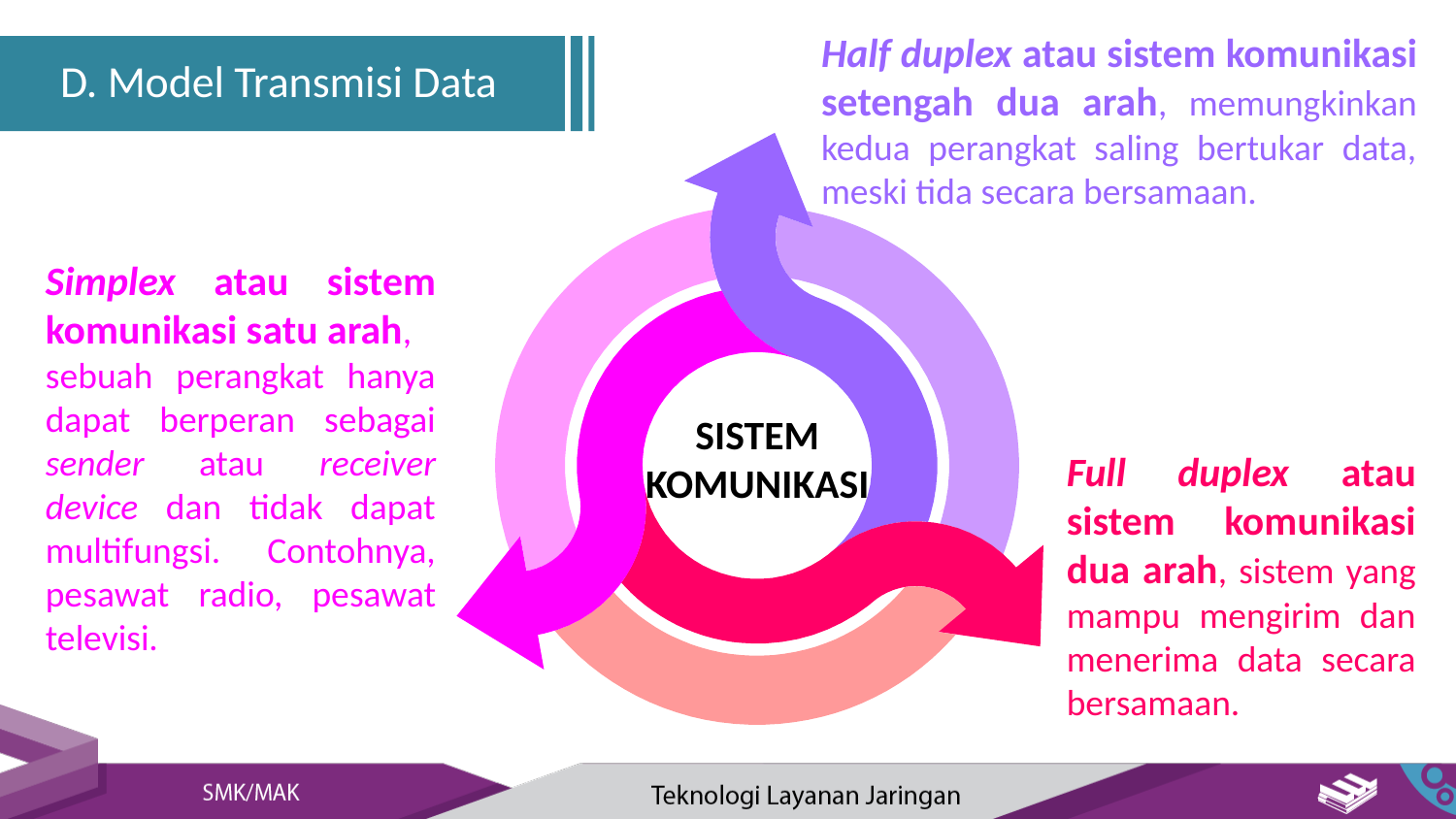

D. Model Transmisi Data
Half duplex atau sistem komunikasi setengah dua arah, memungkinkan kedua perangkat saling bertukar data, meski tida secara bersamaan.

Simplex atau sistem komunikasi satu arah,
sebuah perangkat hanya dapat berperan sebagai sender atau receiver device dan tidak dapat multifungsi. Contohnya, pesawat radio, pesawat televisi.
SISTEM KOMUNIKASI
Full duplex atau sistem komunikasi dua arah, sistem yang mampu mengirim dan menerima data secara bersamaan.